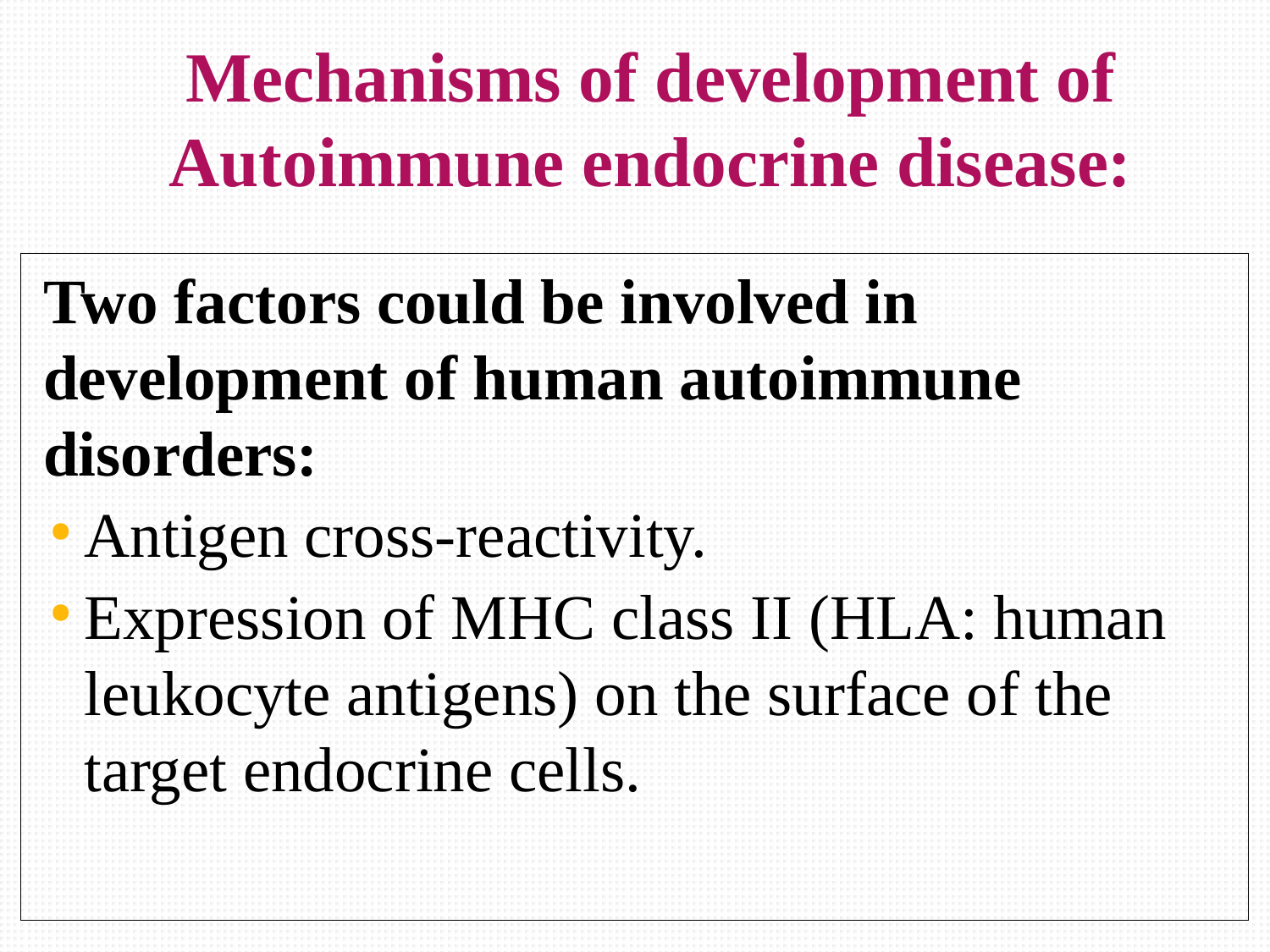

# Mechanisms of development of Autoimmune endocrine disease:
Two factors could be involved in development of human autoimmune disorders:
Antigen cross-reactivity.
Expression of MHC class II (HLA: human leukocyte antigens) on the surface of the target endocrine cells.